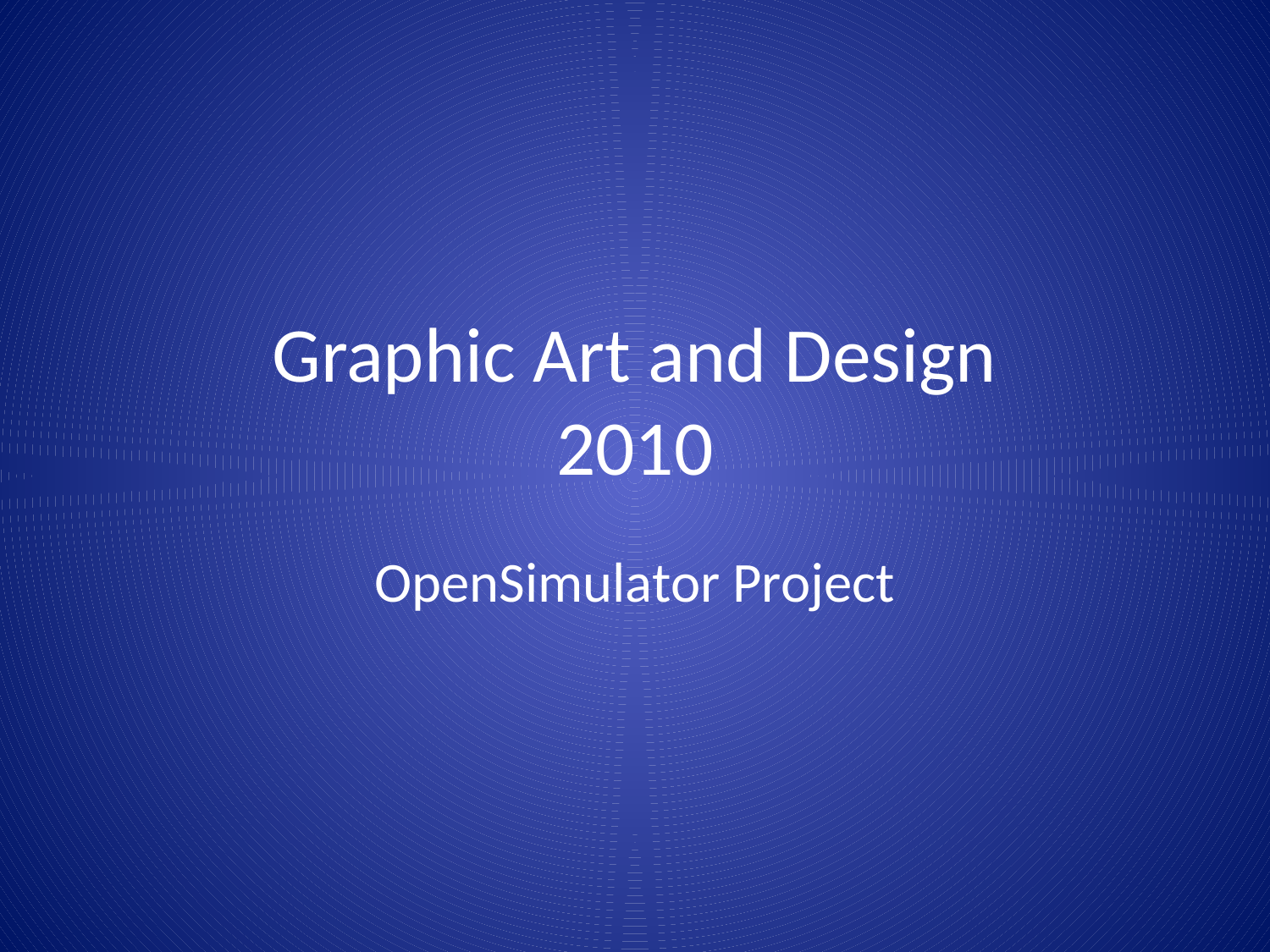

# Graphic Art and Design 2010
OpenSimulator Project